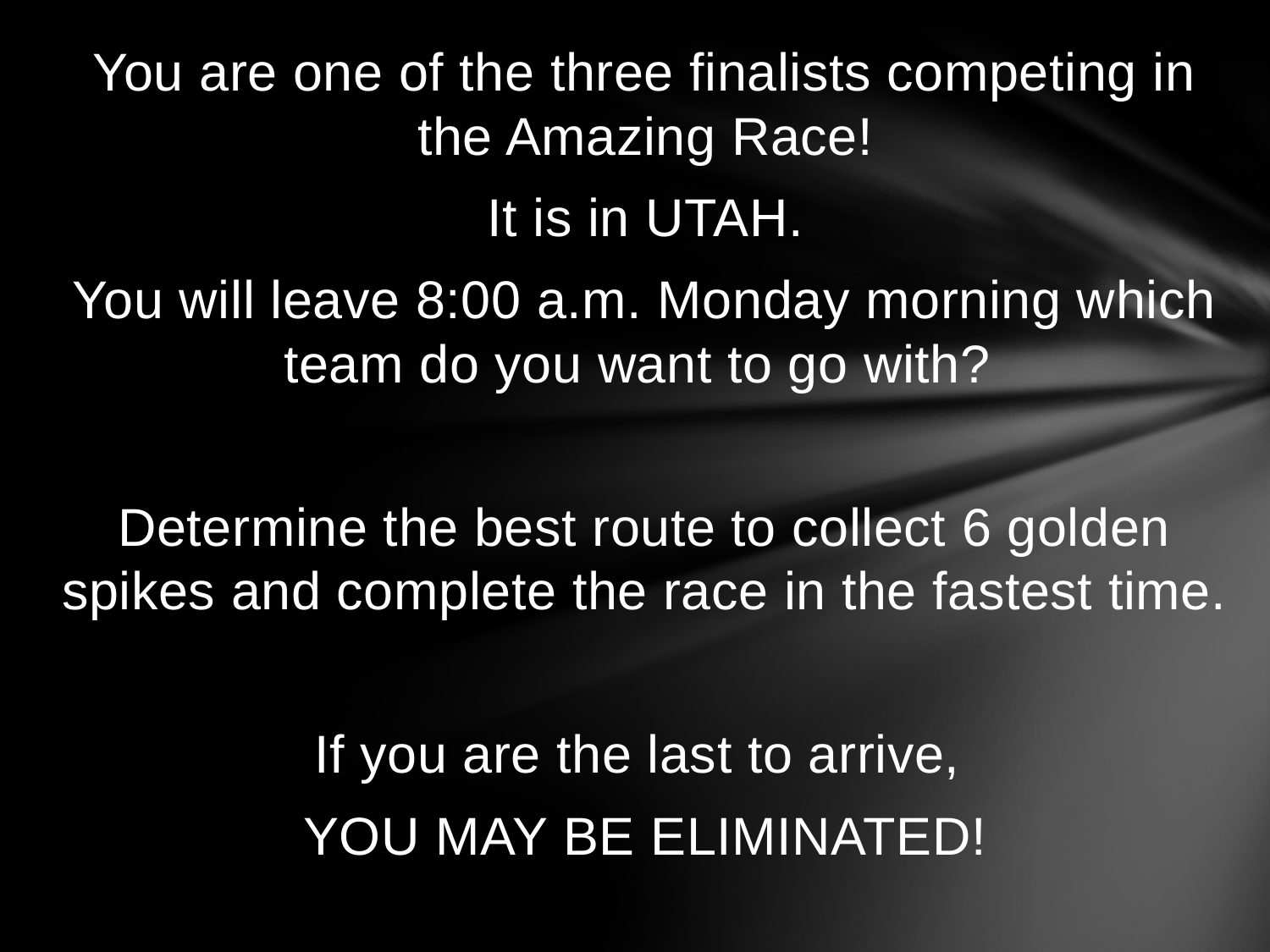

You are one of the three finalists competing in the Amazing Race!
It is in UTAH.
You will leave 8:00 a.m. Monday morning which team do you want to go with?

Determine the best route to collect 6 golden spikes and complete the race in the fastest time.

If you are the last to arrive,
YOU MAY BE ELIMINATED!